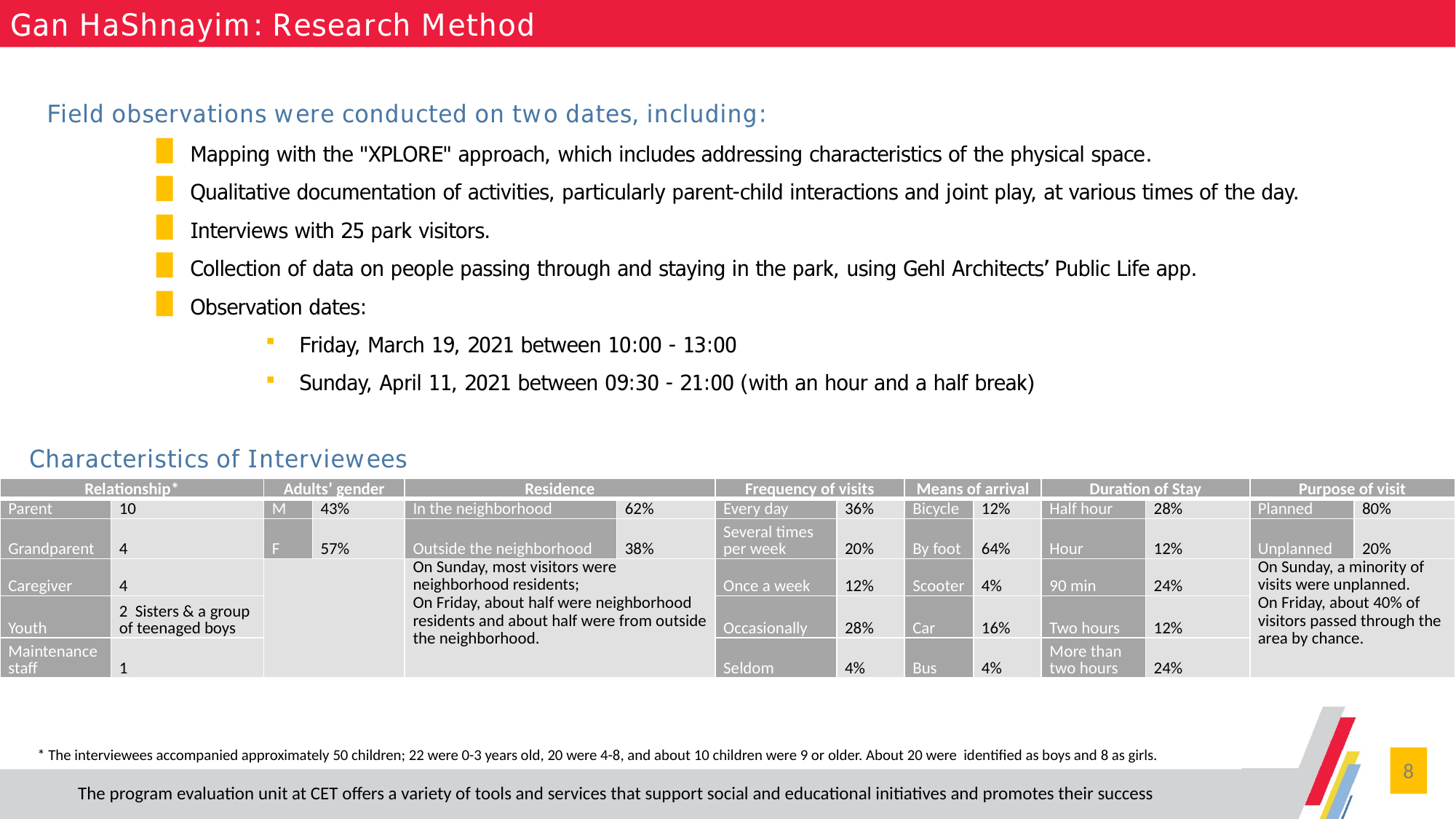

Gan HaShnayim: Research Method
Field observations were conducted on two dates, including:
Mapping with the "XPLORE" approach, which includes addressing characteristics of the physical space.
Qualitative documentation of activities, particularly parent-child interactions and joint play, at various times of the day.
Interviews with 25 park visitors.
Collection of data on people passing through and staying in the park, using Gehl Architects’ Public Life app.
Observation dates:
Friday, March 19, 2021 between 10:00 - 13:00
Sunday, April 11, 2021 between 09:30 - 21:00 (with an hour and a half break)
Characteristics of Interviewees
| Relationship\* |  | Adults’ gender |  | Residence |  | Frequency of visits |  | Means of arrival |  | Duration of Stay |  | Purpose of visit |  |
| --- | --- | --- | --- | --- | --- | --- | --- | --- | --- | --- | --- | --- | --- |
| Parent | 10 | M | 43% | In the neighborhood | 62% | Every day | 36% | Bicycle | 12% | Half hour | 28% | Planned | 80% |
| Grandparent | 4 | F | 57% | Outside the neighborhood | 38% | Several times per week | 20% | By foot | 64% | Hour | 12% | Unplanned | 20% |
| Caregiver | 4 |  |  | On Sunday, most visitors were neighborhood residents; On Friday, about half were neighborhood residents and about half were from outside the neighborhood. |  | Once a week | 12% | Scooter | 4% | 90 min | 24% | On Sunday, a minority of visits were unplanned. On Friday, about 40% of visitors passed through the area by chance. |  |
| Youth | 2 Sisters & a group of teenaged boys |  |  |  |  | Occasionally | 28% | Car | 16% | Two hours | 12% |  |  |
| Maintenance staff | 1 |  |  |  |  | Seldom | 4% | Bus | 4% | More than two hours | 24% |  |  |
* The interviewees accompanied approximately 50 children; 22 were 0-3 years old, 20 were 4-8, and about 10 children were 9 or older. About 20 were  identified as boys and 8 as girls.
8